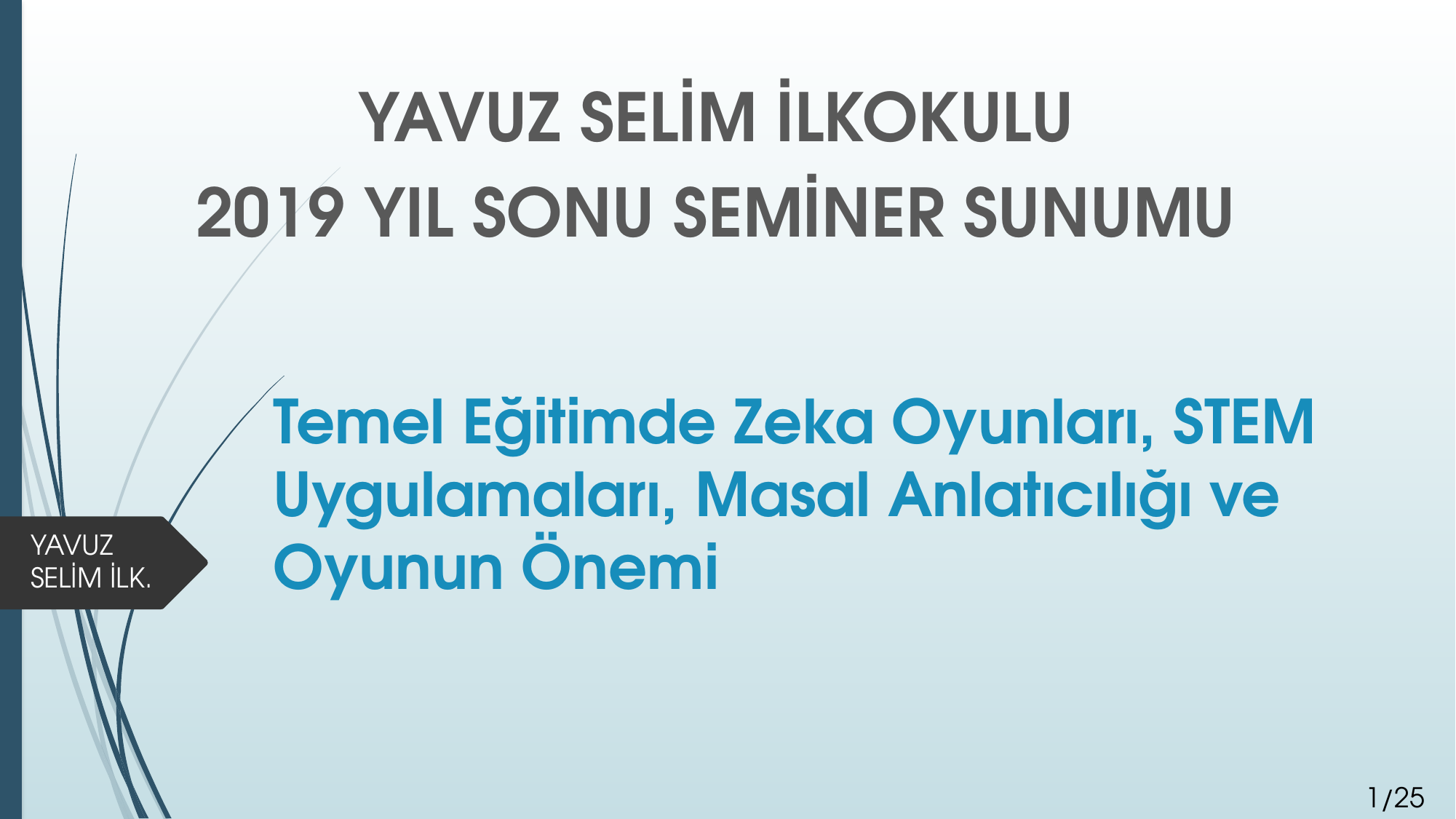

YAVUZ SELİM İLKOKULU
2019 YIL SONU SEMİNER SUNUMU

# Temel Eğitimde Zeka Oyunları, STEM Uygulamaları, Masal Anlatıcılığı ve Oyunun Önemi
YAVUZ
SELİM İLK.
1/25